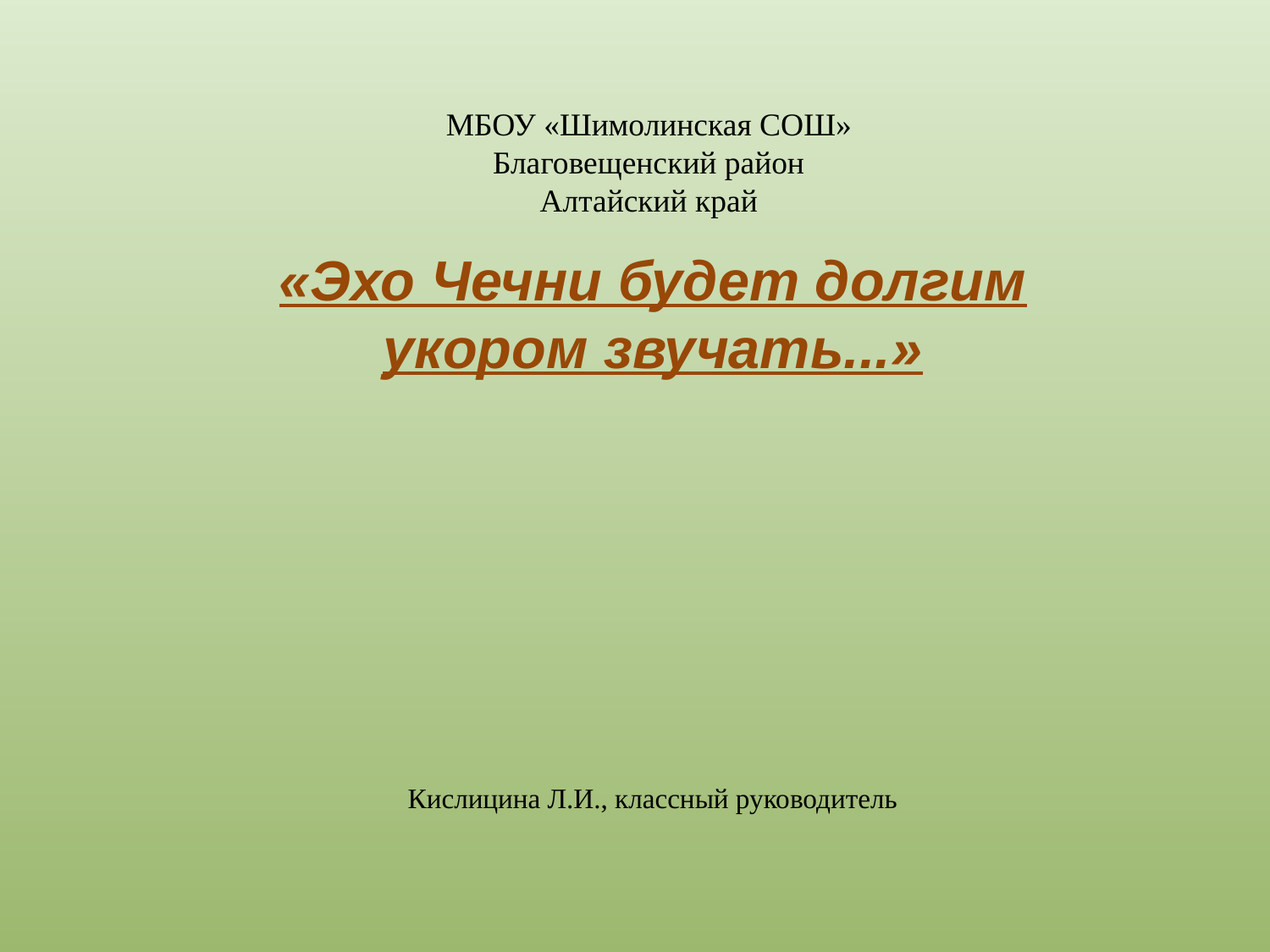

# МБОУ «Шимолинская СОШ» Благовещенский район Алтайский край
«Эхо Чечни будет долгим укором звучать...»

Кислицина Л.И., классный руководитель